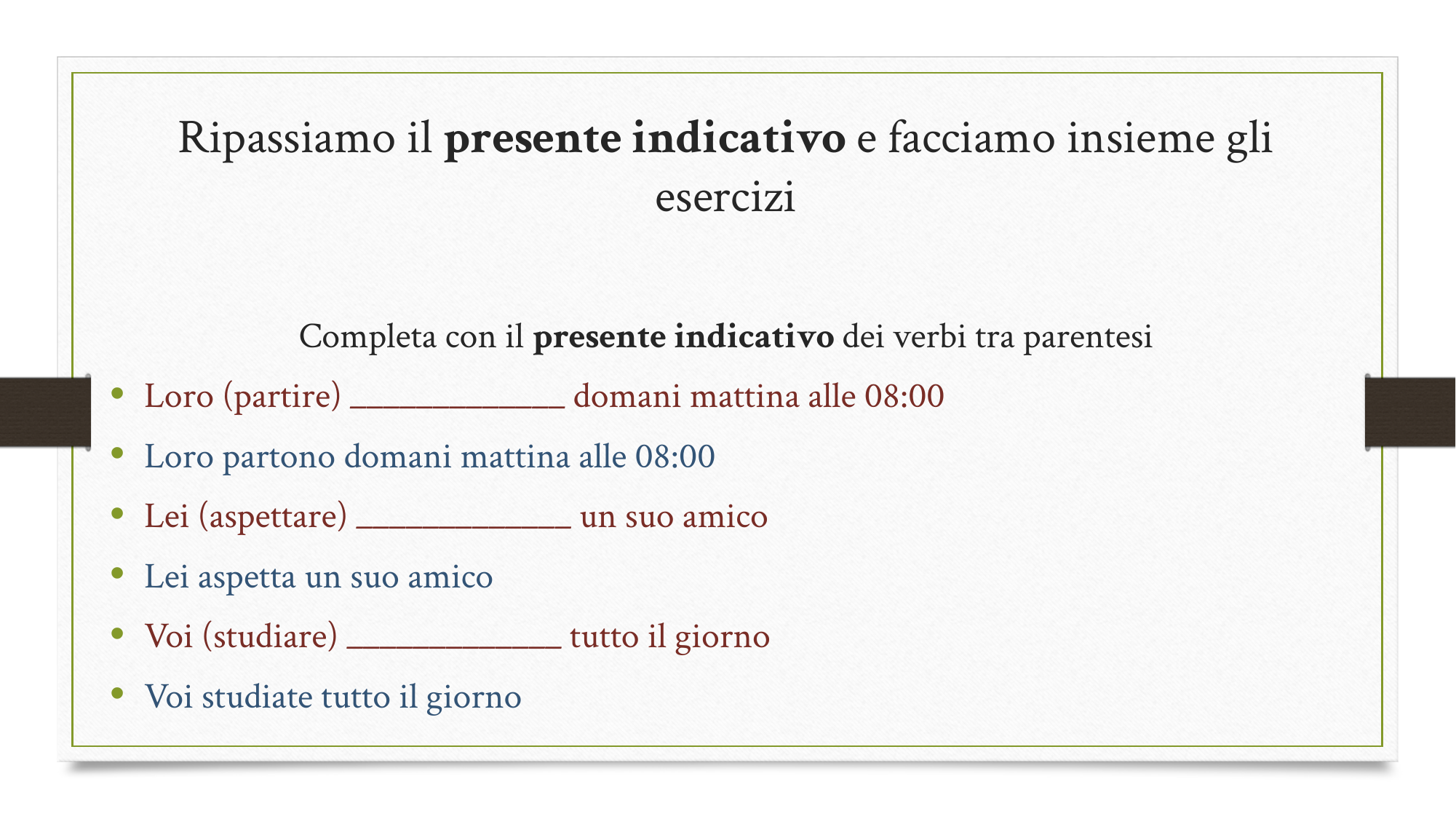

# Ripassiamo il presente indicativo e facciamo insieme gli esercizi
Completa con il presente indicativo dei verbi tra parentesi
Loro (partire) _____________ domani mattina alle 08:00
Loro partono domani mattina alle 08:00
Lei (aspettare) _____________ un suo amico
Lei aspetta un suo amico
Voi (studiare) _____________ tutto il giorno
Voi studiate tutto il giorno